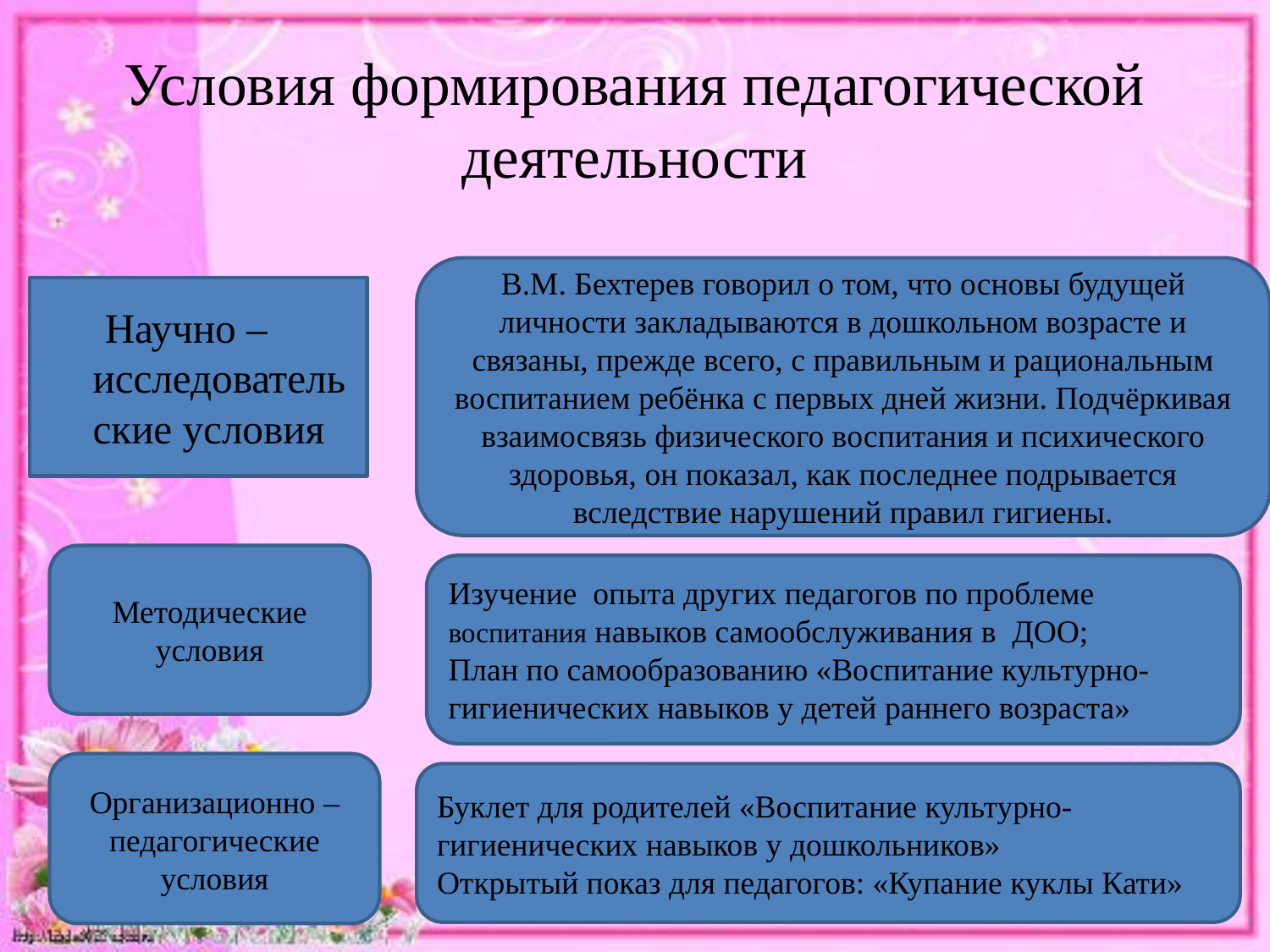

# Условия формирования педагогической деятельности
В.М. Бехтерев говорил о том, что основы будущей личности закладываются в дошкольном возрасте и связаны, прежде всего, с правильным и рациональным воспитанием ребёнка с первых дней жизни. Подчёркивая взаимосвязь физического воспитания и психического здоровья, он показал, как последнее подрывается вследствие нарушений правил гигиены.
      Научно –исследовательские условия
Методические условия
Изучение  опыта других педагогов по проблеме воспитания навыков самообслуживания в  ДОО;
План по самообразованию «Воспитание культурно-гигиенических навыков у детей раннего возраста»
Организационно – педагогические условия

Буклет для родителей «Воспитание культурно-гигиенических навыков у дошкольников»
Открытый показ для педагогов: «Купание куклы Кати»